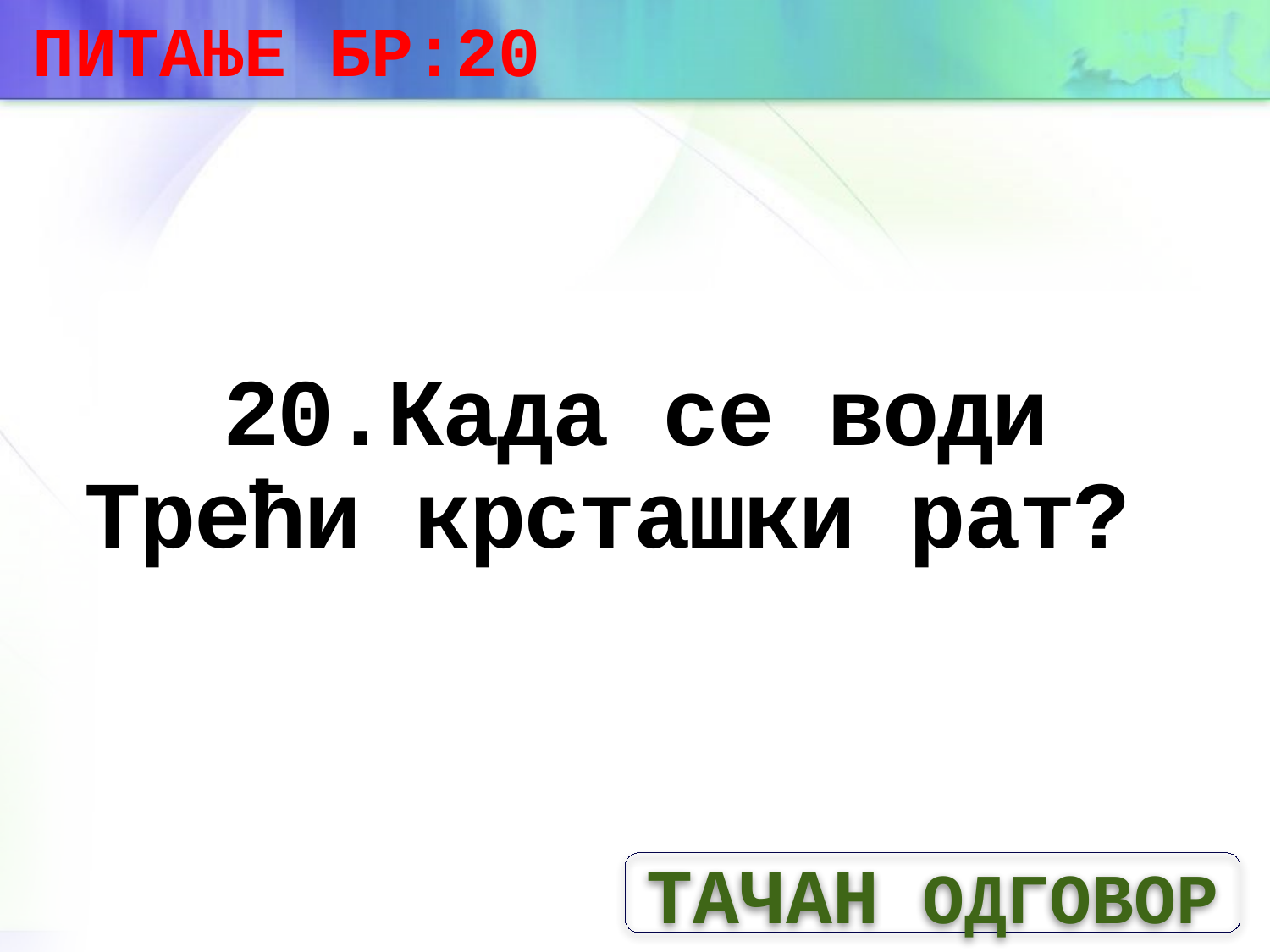

ПИТАЊЕ БР:20
# 20.Када се води Трећи крсташки рат?
ТАЧАН ОДГОВОР